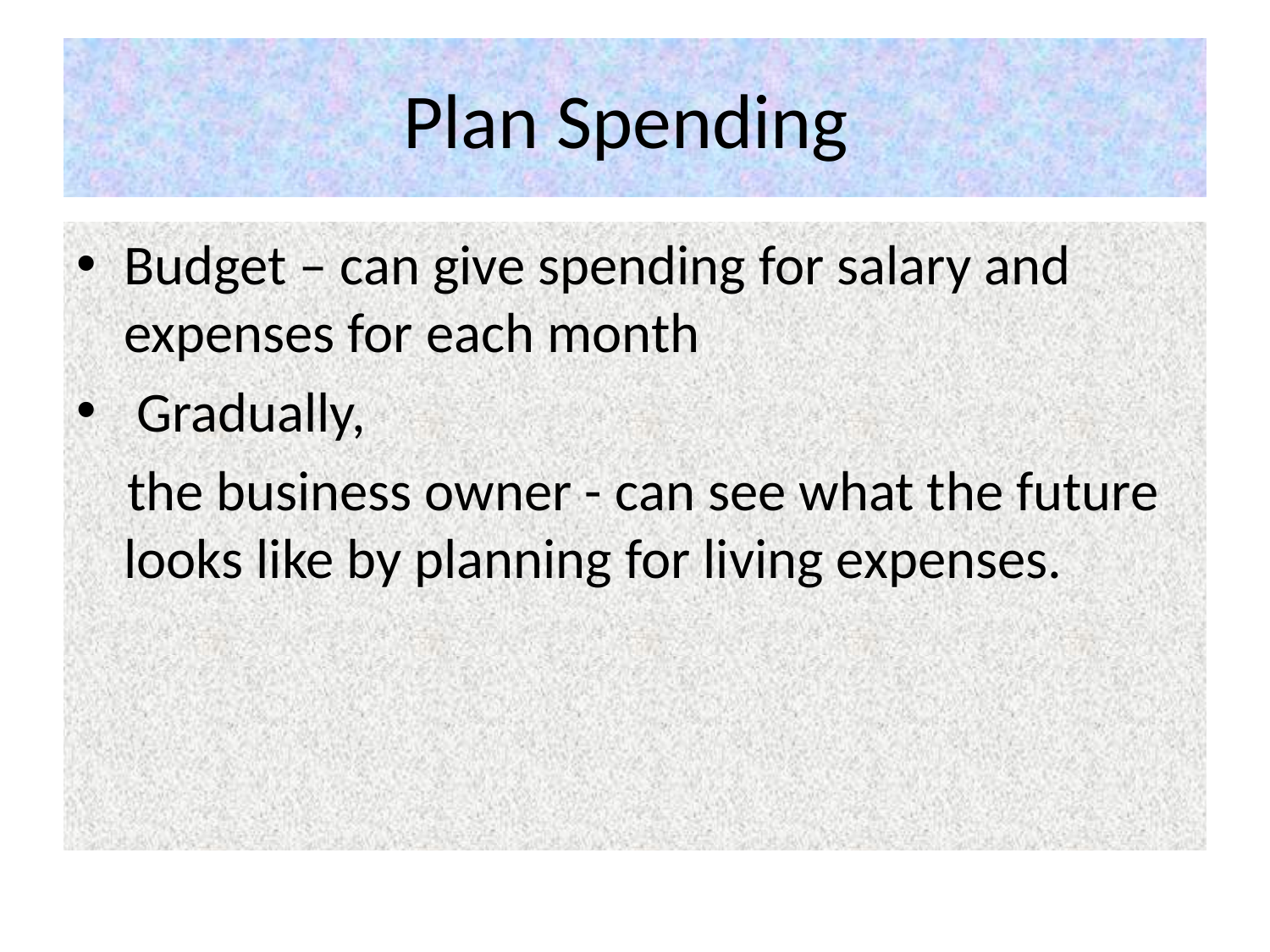

# Plan Spending
Budget – can give spending for salary and expenses for each month
 Gradually,
    the business owner - can see what the future looks like by planning for living expenses.